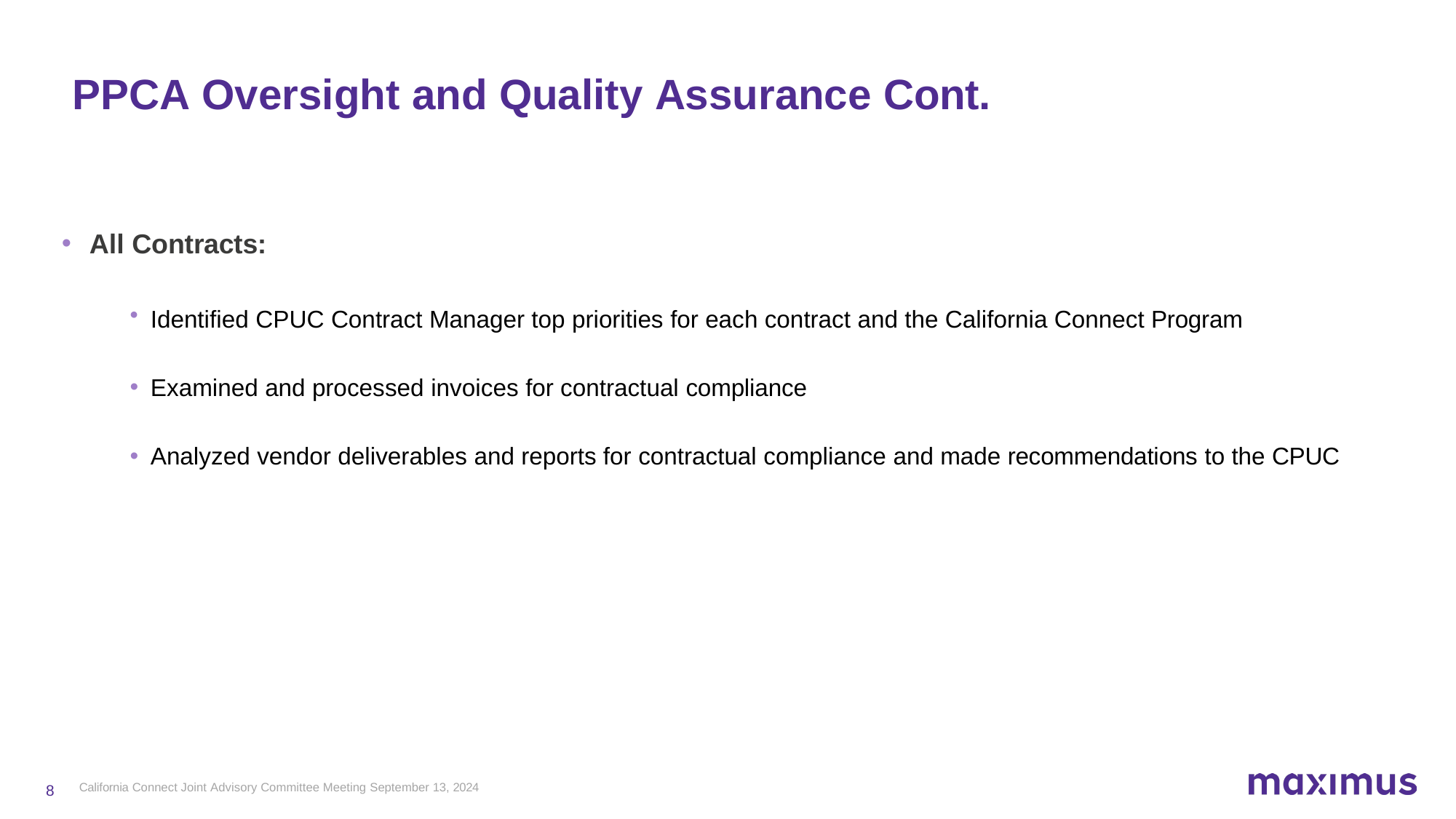

# PPCA Oversight and Quality Assurance Cont.
All Contracts:

Identified CPUC Contract Manager top priorities for each contract and the California Connect Program

Examined and processed invoices for contractual compliance

Analyzed vendor deliverables and reports for contractual compliance and made recommendations to the CPUC
California Connect Joint Advisory Committee Meeting September 13, 2024
8